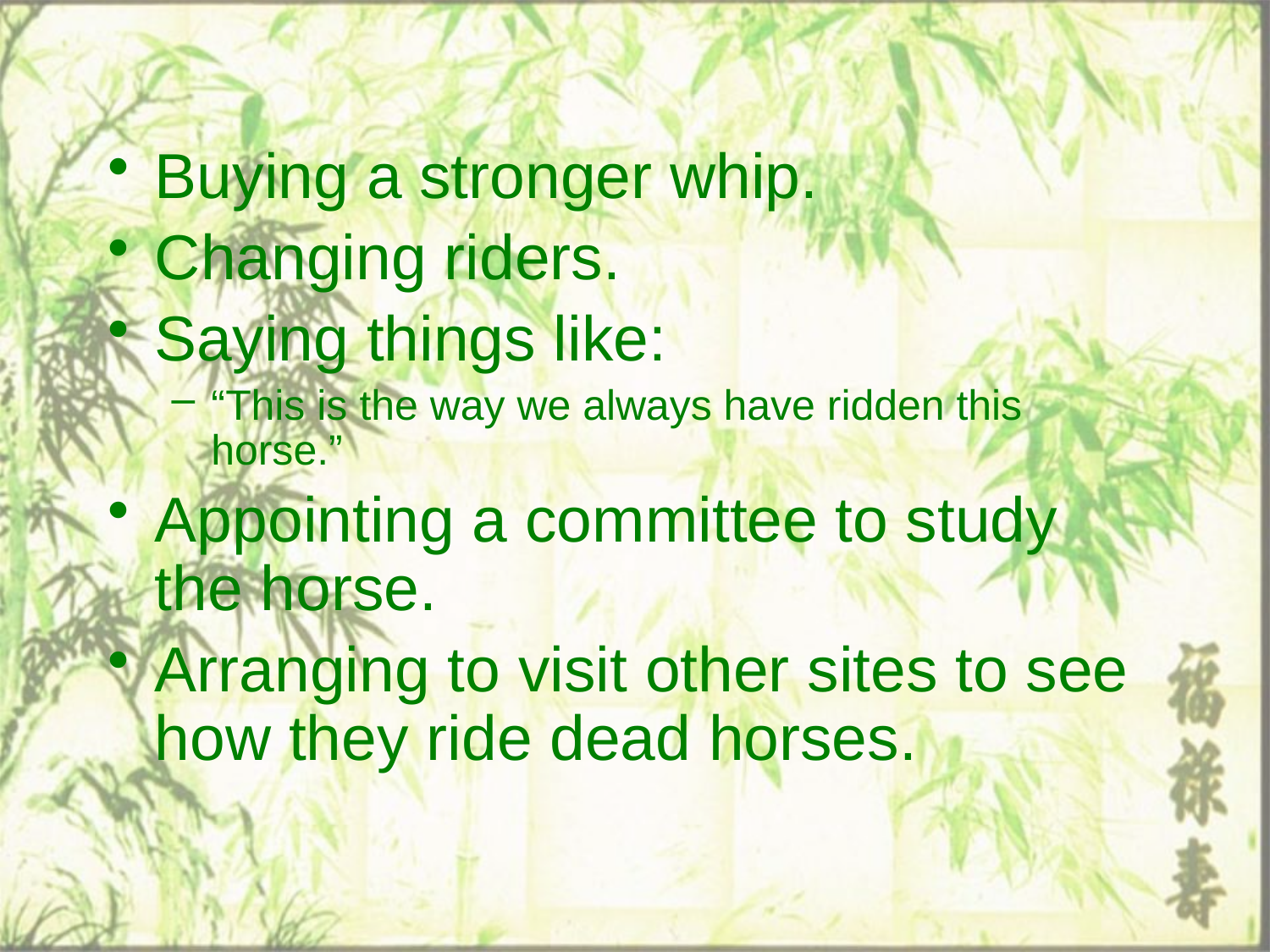

Buying a stronger whip.
Changing riders.
Saying things like:
“This is the way we always have ridden this horse.”
Appointing a committee to study the horse.
Arranging to visit other sites to see how they ride dead horses.